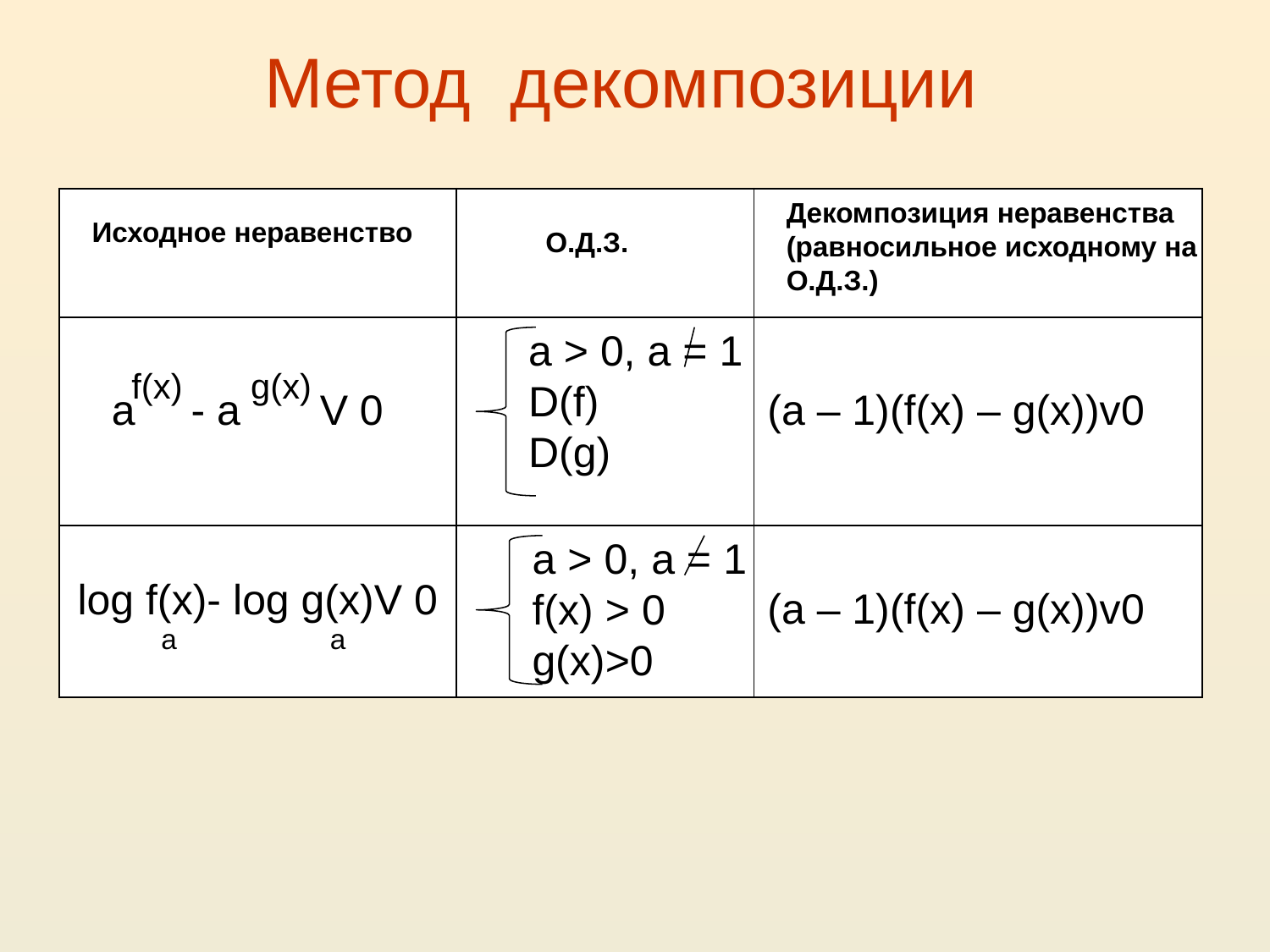

Метод  декомпозиции
|  |  |  |
| --- | --- | --- |
|  |  |  |
|  |  |  |
Декомпозиция неравенства (равносильное исходному на О.Д.З.)
Исходное неравенство
      О.Д.З.
a > 0, a = 1
D(f)
D(g)

f(x)
g(x)
а
- a
V
0
(a – 1)(f(x) – g(x))v0
  а > 0, а = 1
  f(x) > 0
  g(x)>0

log f(x)- log g(x)V 0
(a – 1)(f(x) – g(x))v0
a
a